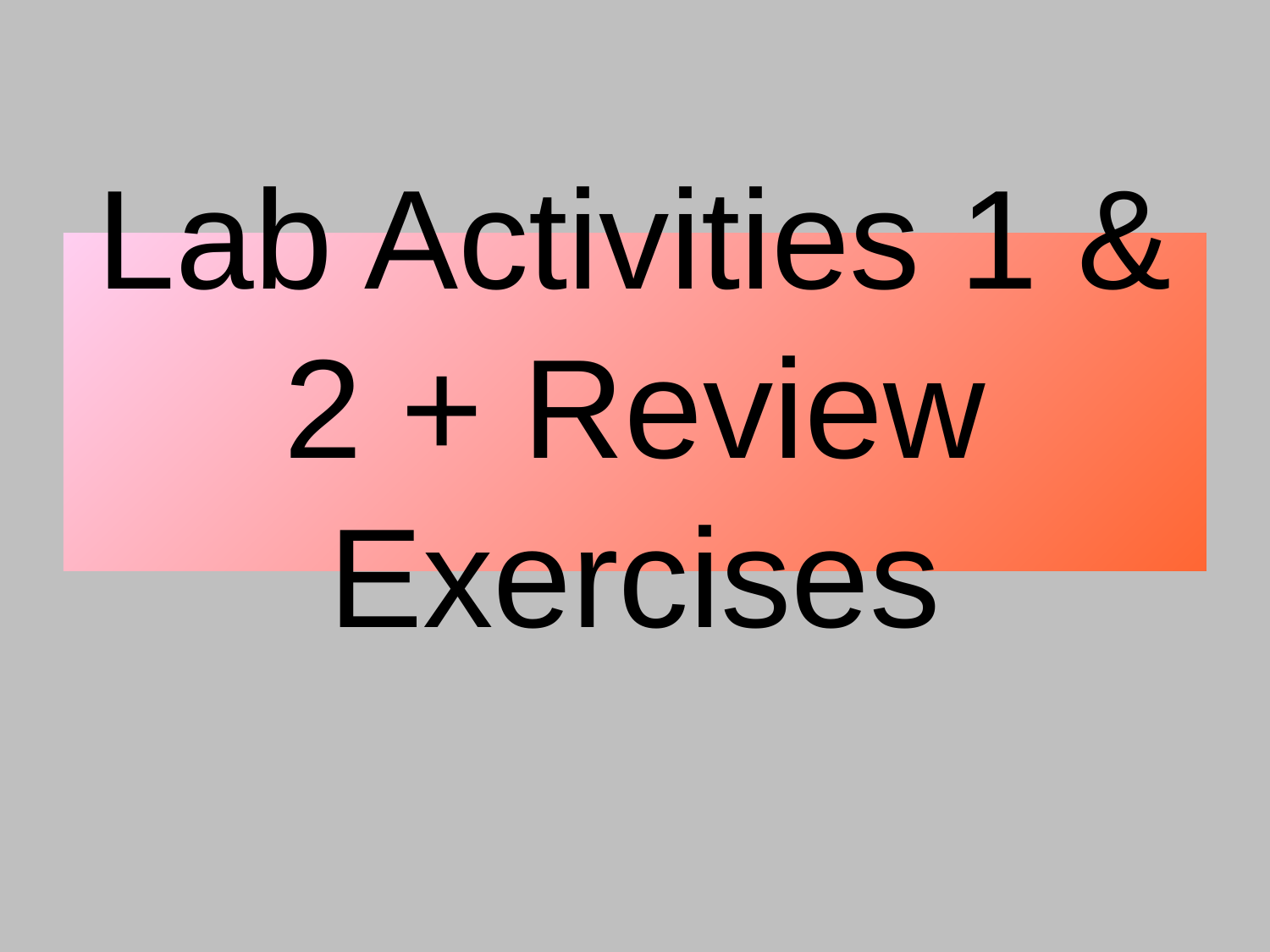

Lab Activities 1 & 2 + Review Exercises